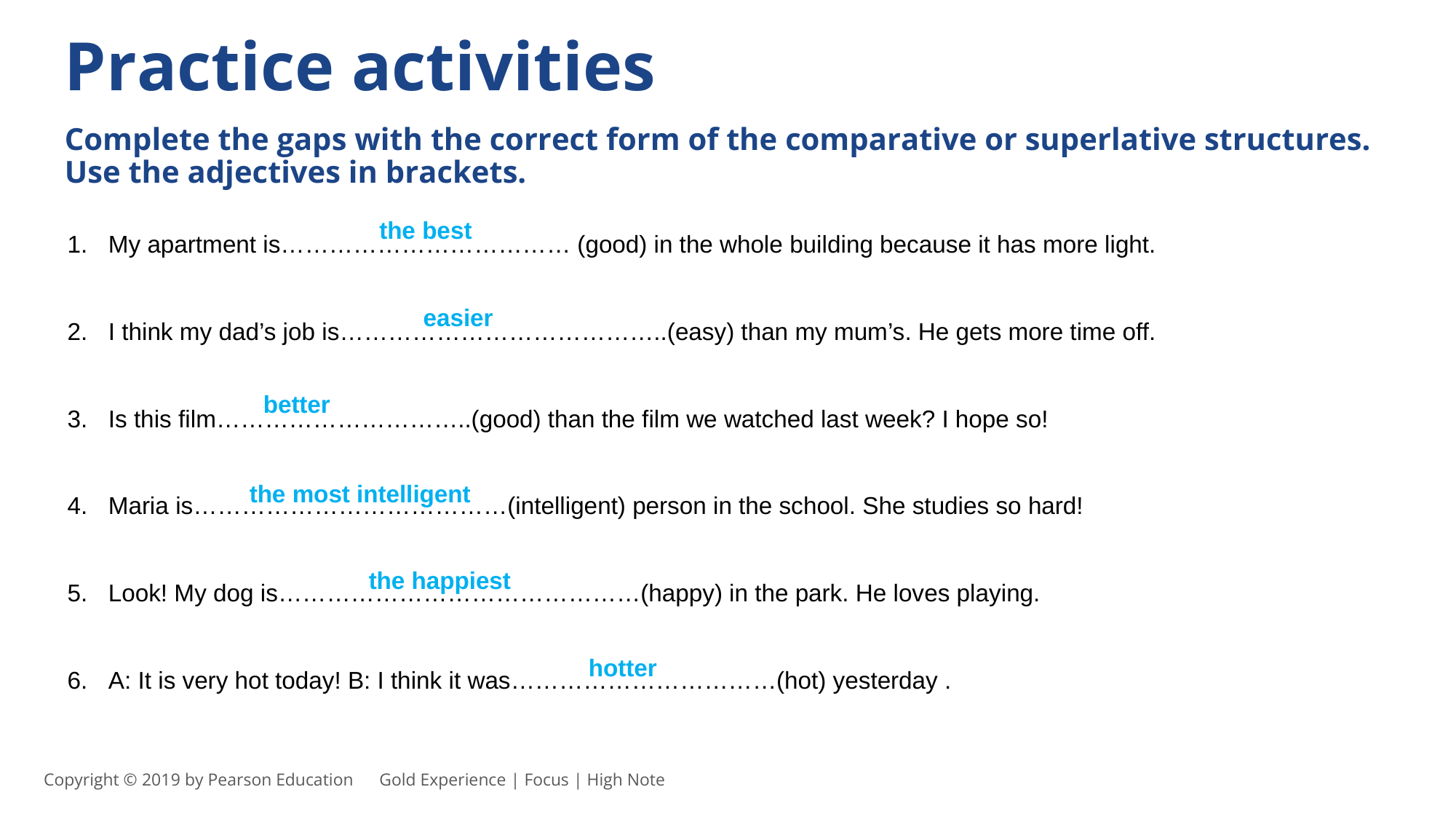

Practice activities
Complete the gaps with the correct form of the comparative or superlative structures. Use the adjectives in brackets.

My apartment is……………………………… (good) in the whole building because it has more light.

I think my dad’s job is…………………………………..(easy) than my mum’s. He gets more time off.

Is this film…………………………..(good) than the film we watched last week? I hope so!

Maria is…………………………………(intelligent) person in the school. She studies so hard!

Look! My dog is………………………………………(happy) in the park. He loves playing.

A: It is very hot today! B: I think it was……………………………(hot) yesterday .

the best
easier
better
the most intelligent
the happiest
hotter
Copyright © 2019 by Pearson Education      Gold Experience | Focus | High Note